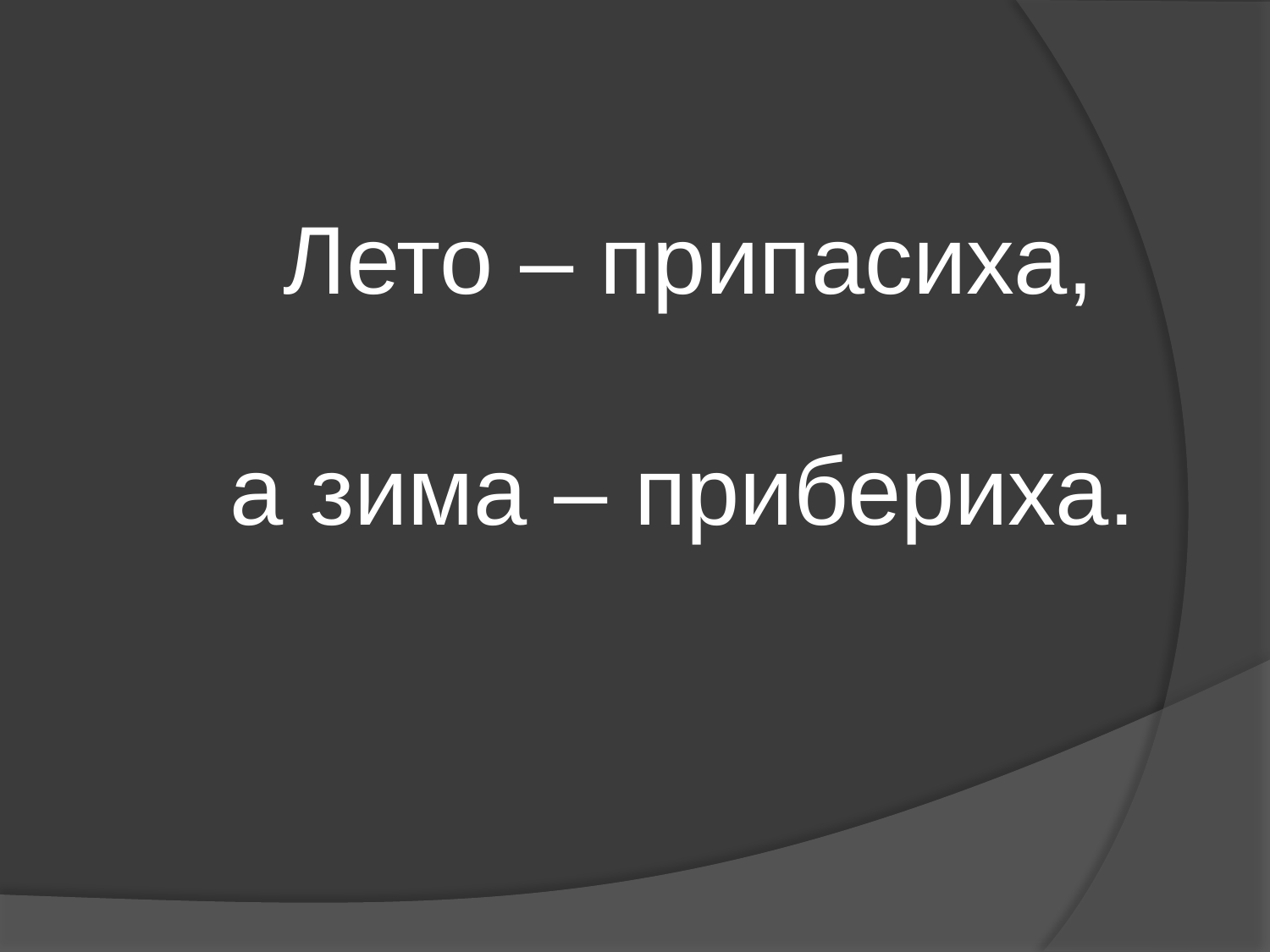

# Лето – припасиха, а зима – прибериха.